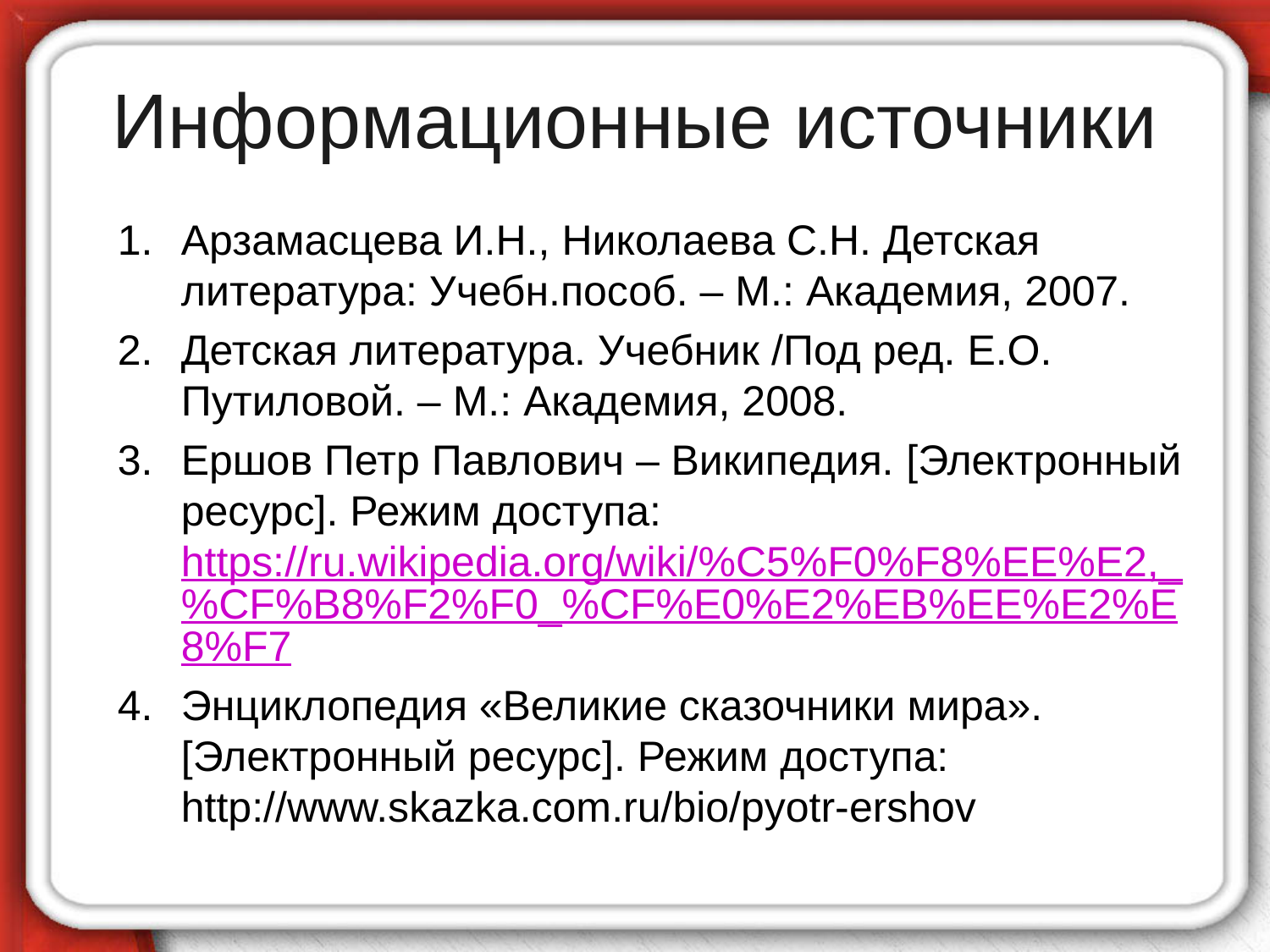

# Информационные источники
Арзамасцева И.Н., Николаева С.Н. Детская литература: Учебн.пособ. – М.: Академия, 2007.
Детская литература. Учебник /Под ред. Е.О. Путиловой. – М.: Академия, 2008.
Ершов Петр Павлович – Википедия. [Электронный ресурс]. Режим доступа: https://ru.wikipedia.org/wiki/%C5%F0%F8%EE%E2,_%CF%B8%F2%F0_%CF%E0%E2%EB%EE%E2%E8%F7
Энциклопедия «Великие сказочники мира». [Электронный ресурс]. Режим доступа: http://www.skazka.com.ru/bio/pyotr-ershov